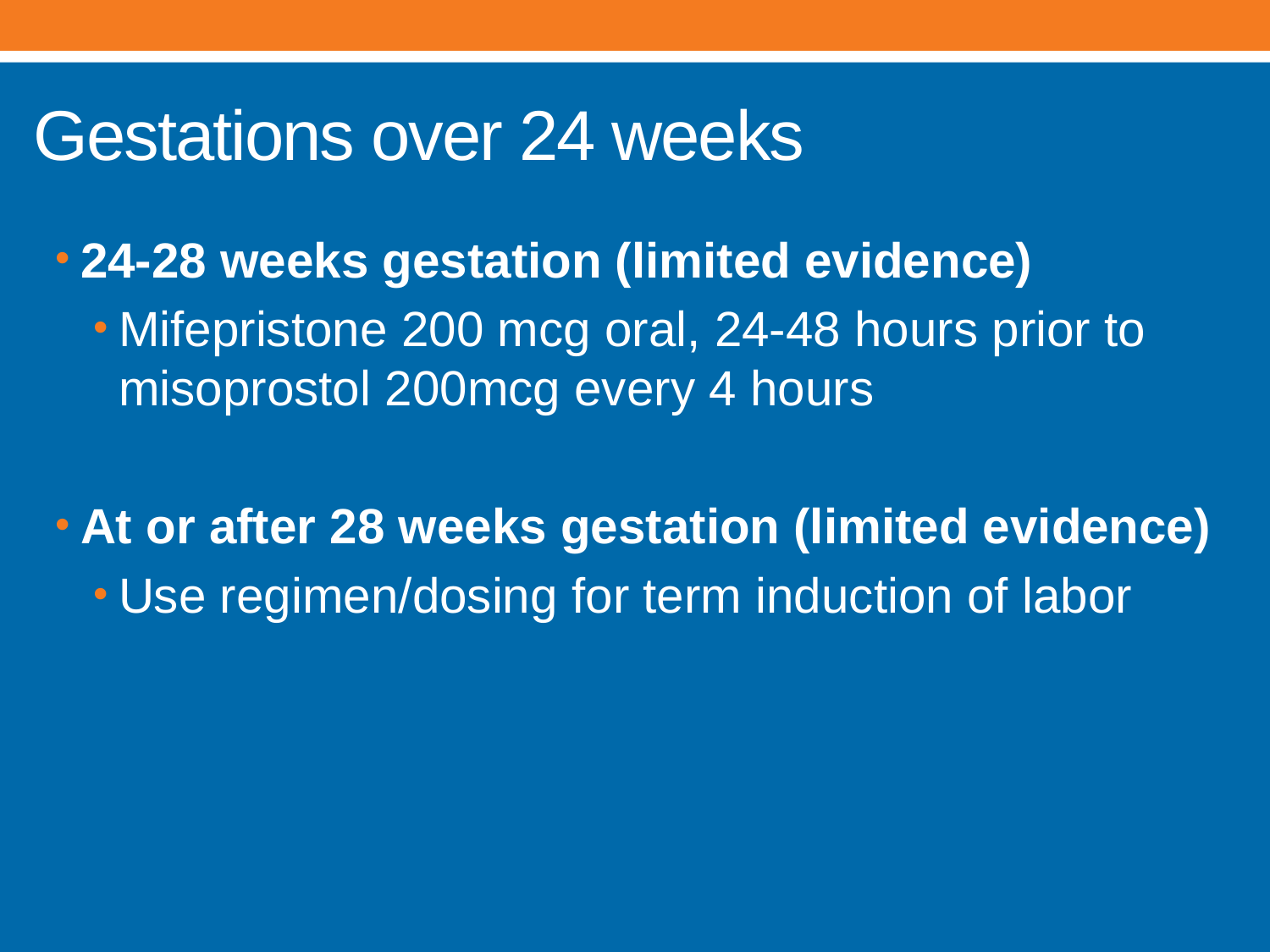

# Gestations over 24 weeks
24-28 weeks gestation (limited evidence)
Mifepristone 200 mcg oral, 24-48 hours prior to misoprostol 200mcg every 4 hours

At or after 28 weeks gestation (limited evidence)
Use regimen/dosing for term induction of labor